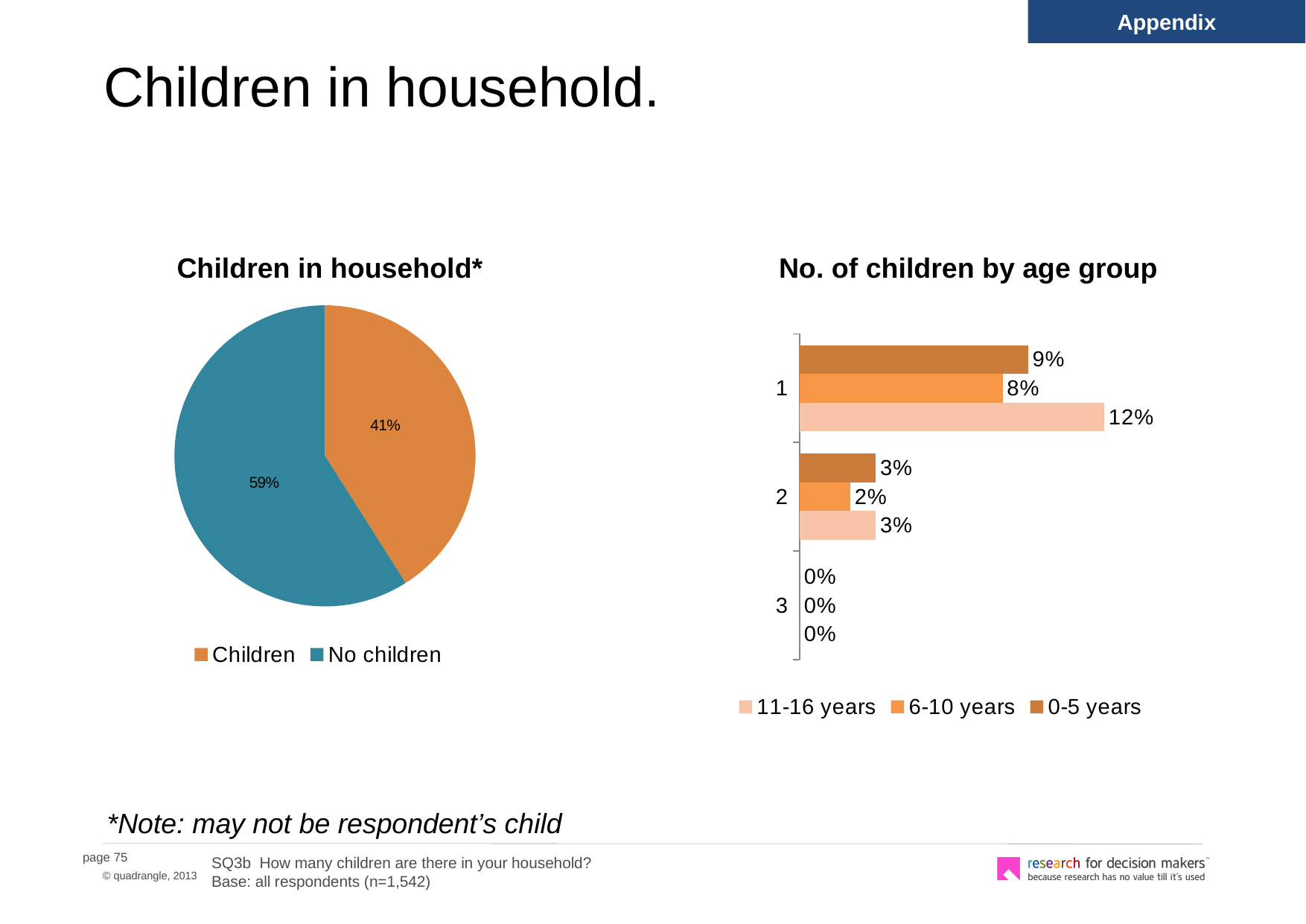

Appendix
# Children in household.

### Chart

| Category | Column1 |
|---|---|
| Children | 0.4100000000000002 |
| No children | 0.59 |
Children in household*
No. of children by age group

### Chart

| Category | 0-5 years | 6-10 years | 11-16 years |
|---|---|---|---|
| 1 | 0.09000000000000002 | 0.08000000000000004 | 0.12000000000000002 |
| 2 | 0.030000000000000002 | 0.02000000000000001 | 0.030000000000000002 |
| 3 | 0.0 | 0.0 | 0.0 |
*Note: may not be respondent’s child
SQ3b  How many children are there in your household?
Base: all respondents (n=1,542)